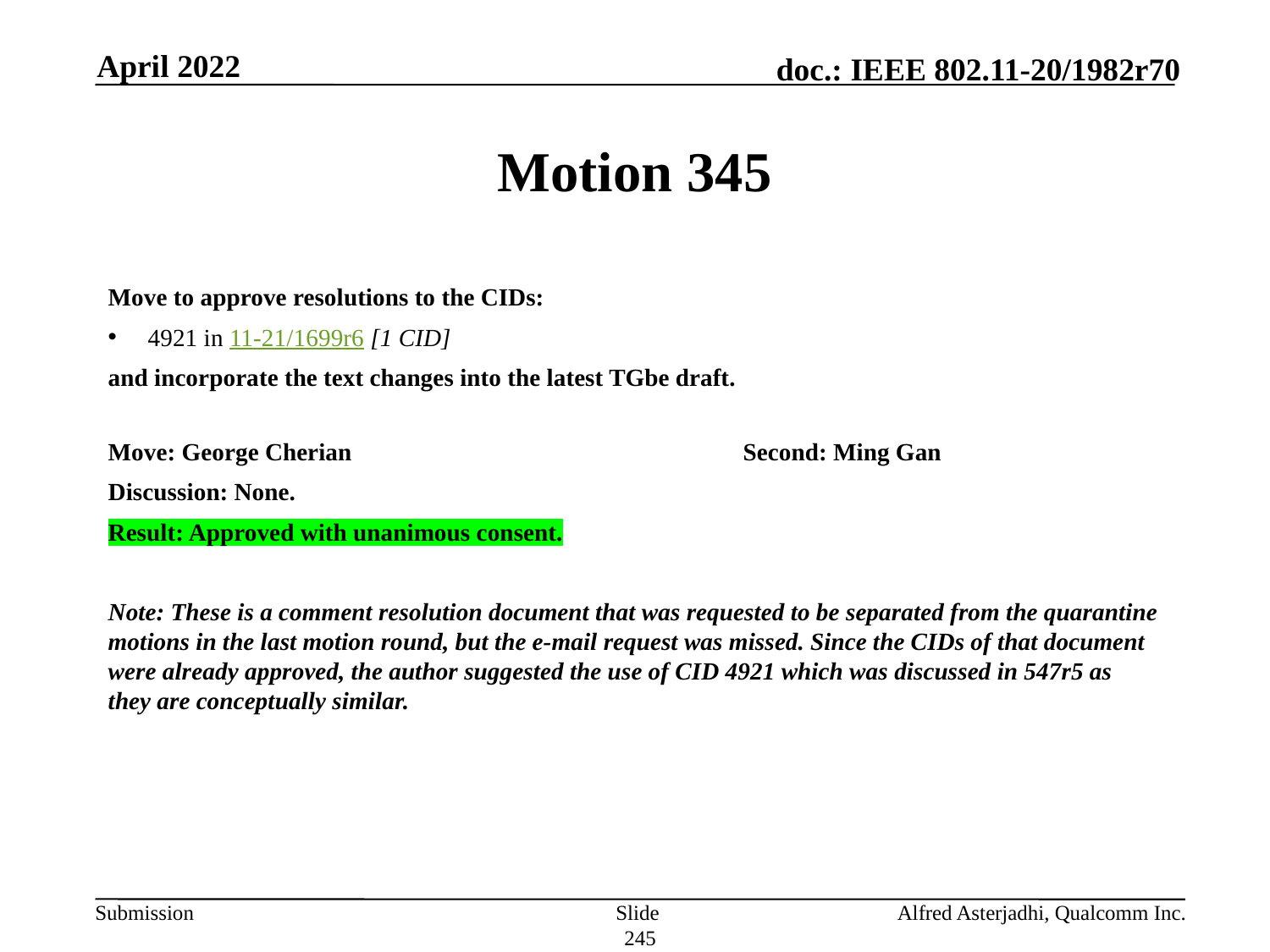

April 2022
# Motion 345
Move to approve resolutions to the CIDs:
4921 in 11-21/1699r6 [1 CID]
and incorporate the text changes into the latest TGbe draft.

Move: George Cherian				Second: Ming Gan
Discussion: None.
Result: Approved with unanimous consent.

Note: These is a comment resolution document that was requested to be separated from the quarantine motions in the last motion round, but the e-mail request was missed. Since the CIDs of that document were already approved, the author suggested the use of CID 4921 which was discussed in 547r5 as they are conceptually similar.

Slide 245
Alfred Asterjadhi, Qualcomm Inc.